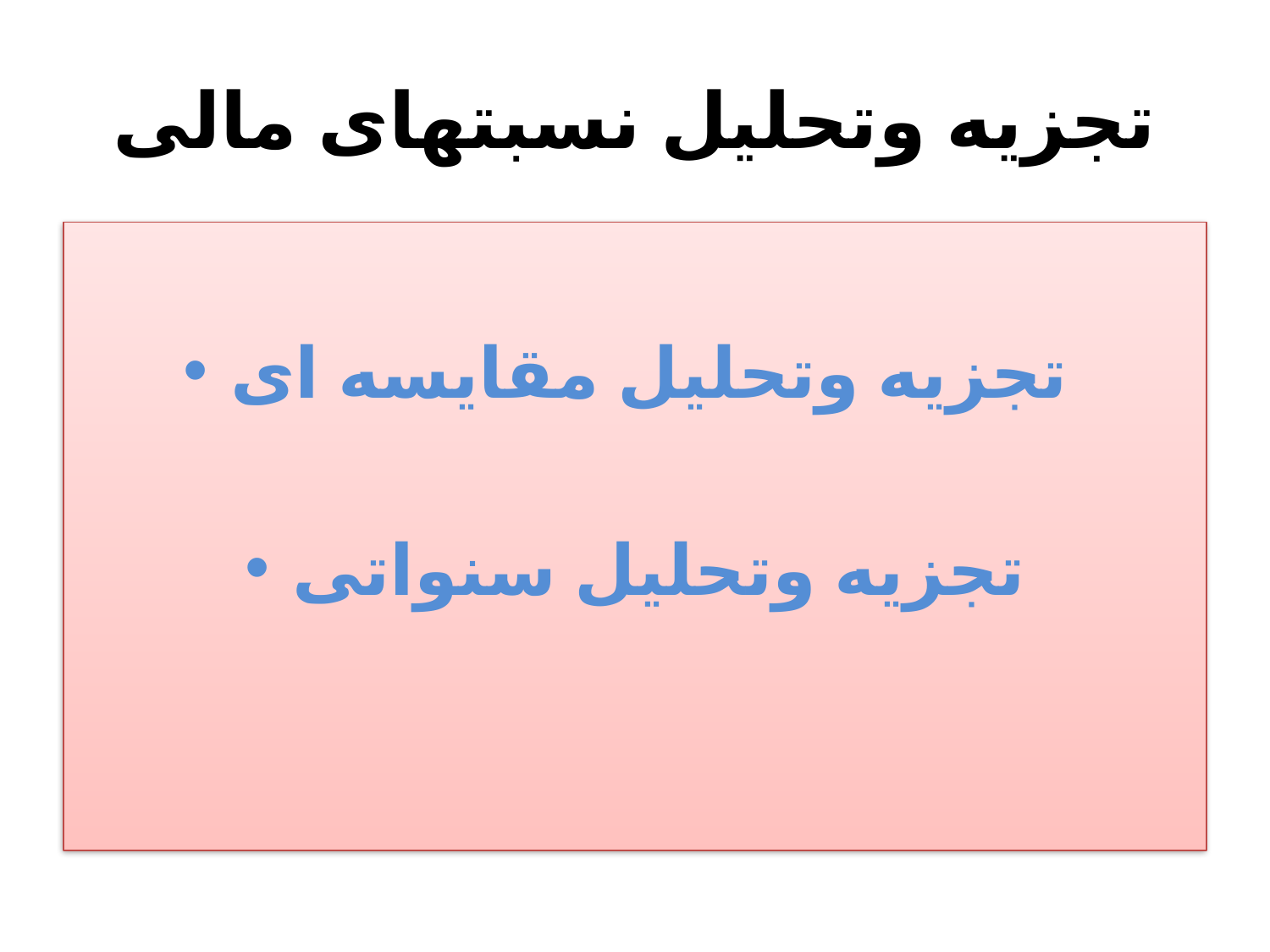

# تجزیه وتحلیل نسبتهای مالی

تجزیه وتحلیل مقایسه ای

تجزیه وتحلیل سنواتی